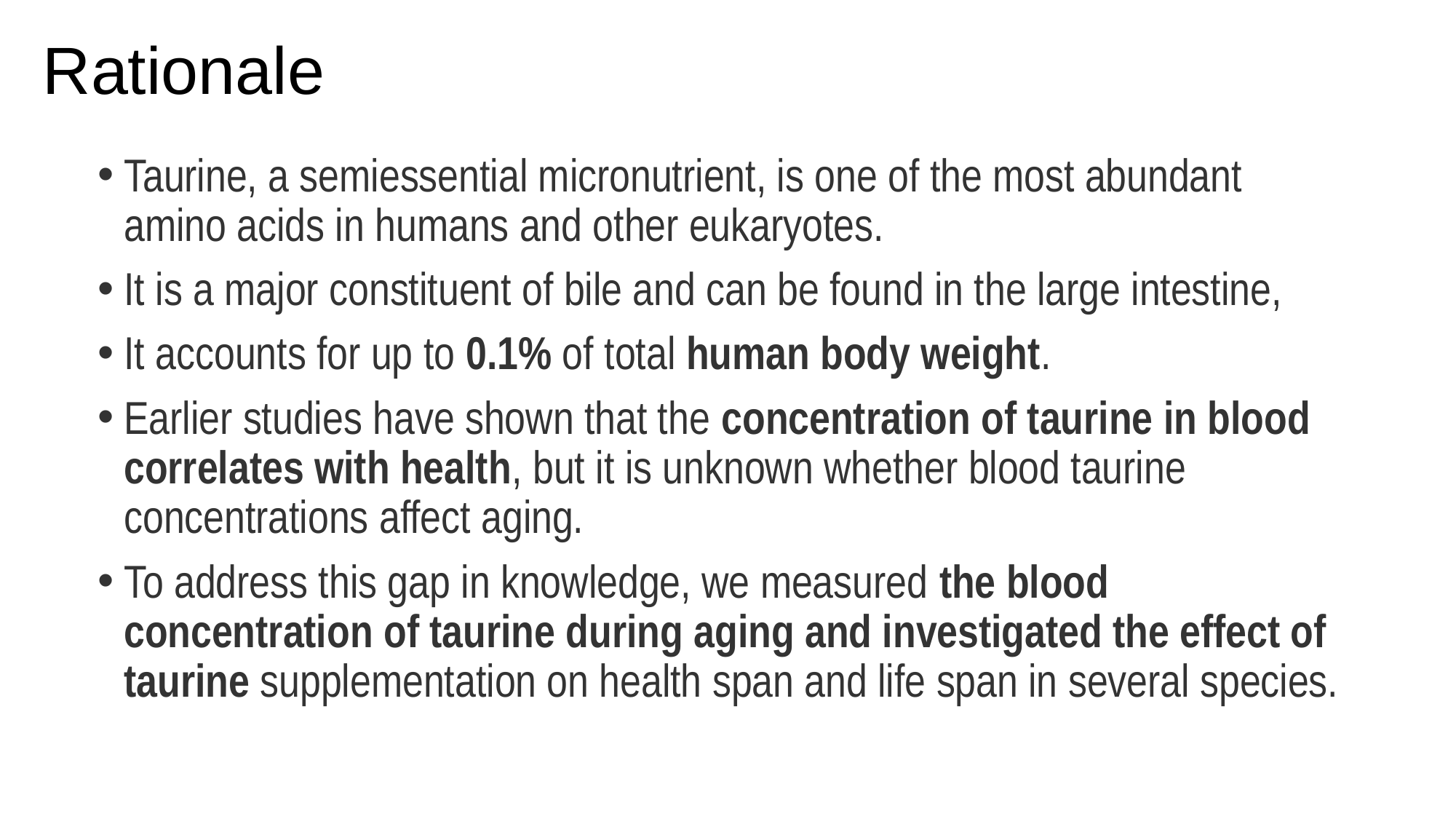

# Rationale
Taurine, a semiessential micronutrient, is one of the most abundant amino acids in humans and other eukaryotes.
It is a major constituent of bile and can be found in the large intestine,
It accounts for up to 0.1% of total human body weight.
Earlier studies have shown that the concentration of taurine in blood correlates with health, but it is unknown whether blood taurine concentrations affect aging.
To address this gap in knowledge, we measured the blood concentration of taurine during aging and investigated the effect of taurine supplementation on health span and life span in several species.